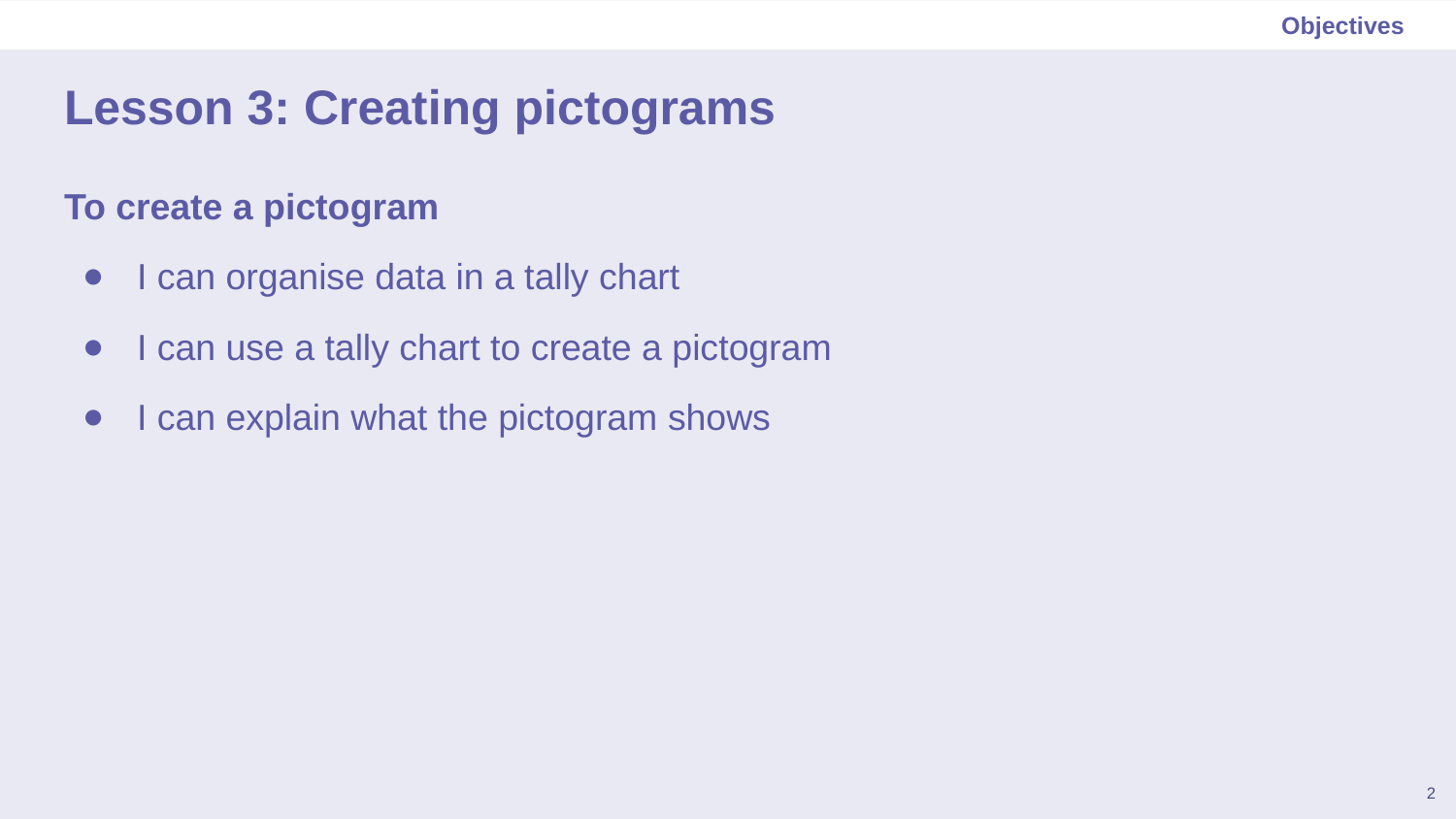

Objectives
# Lesson 3: Creating pictograms
To create a pictogram
I can organise data in a tally chart
I can use a tally chart to create a pictogram
I can explain what the pictogram shows

2